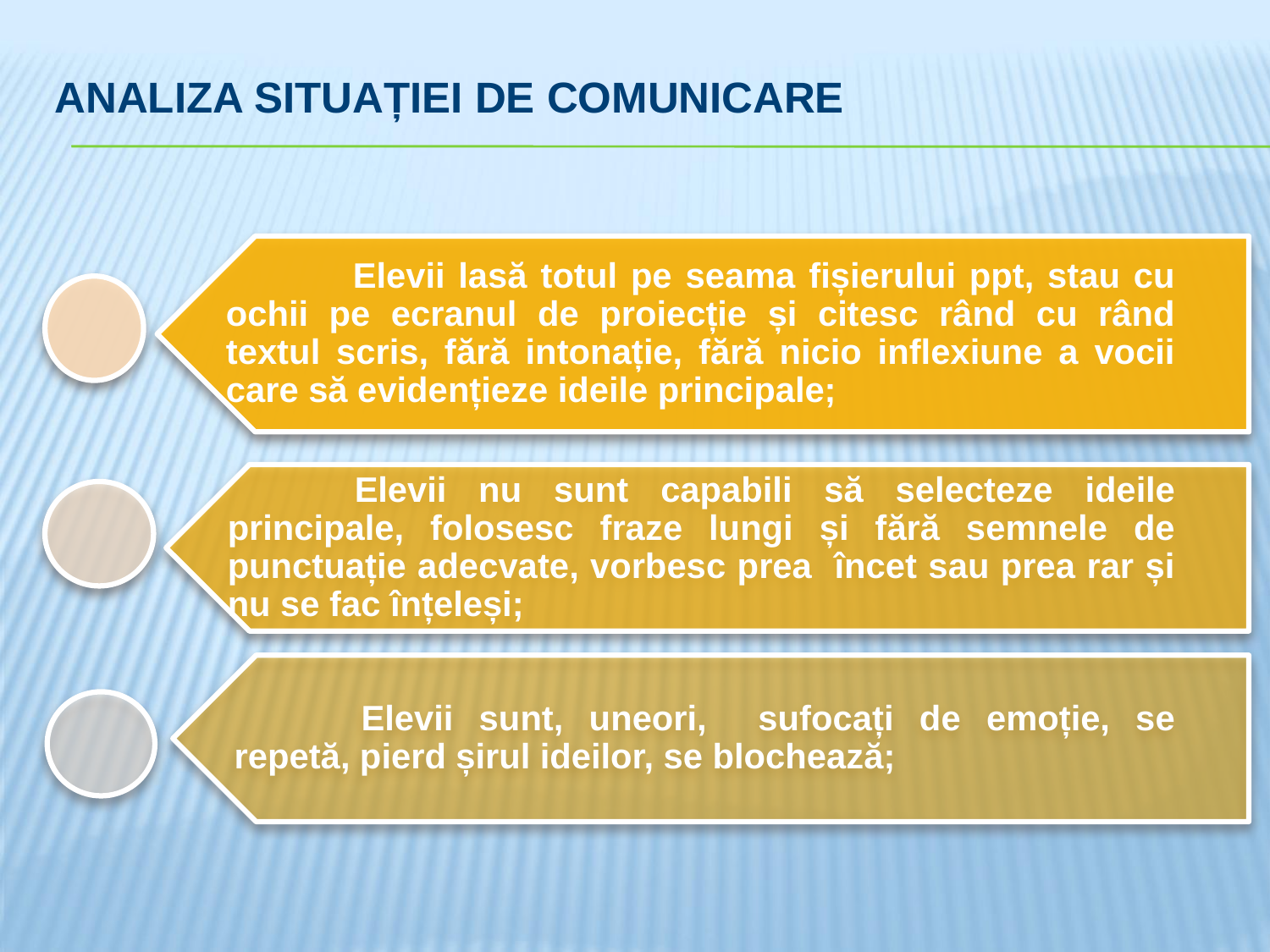

# Analiza situației de comunicare
	Elevii lasă totul pe seama fișierului ppt, stau cu ochii pe ecranul de proiecție și citesc rând cu rând textul scris, fără intonație, fără nicio inflexiune a vocii care să evidențieze ideile principale;
	Elevii nu sunt capabili să selecteze ideile principale, folosesc fraze lungi și fără semnele de punctuație adecvate, vorbesc prea  încet sau prea rar și nu se fac înțeleși;
	Elevii sunt, uneori,  sufocați de emoție, se repetă, pierd șirul ideilor, se blochează;